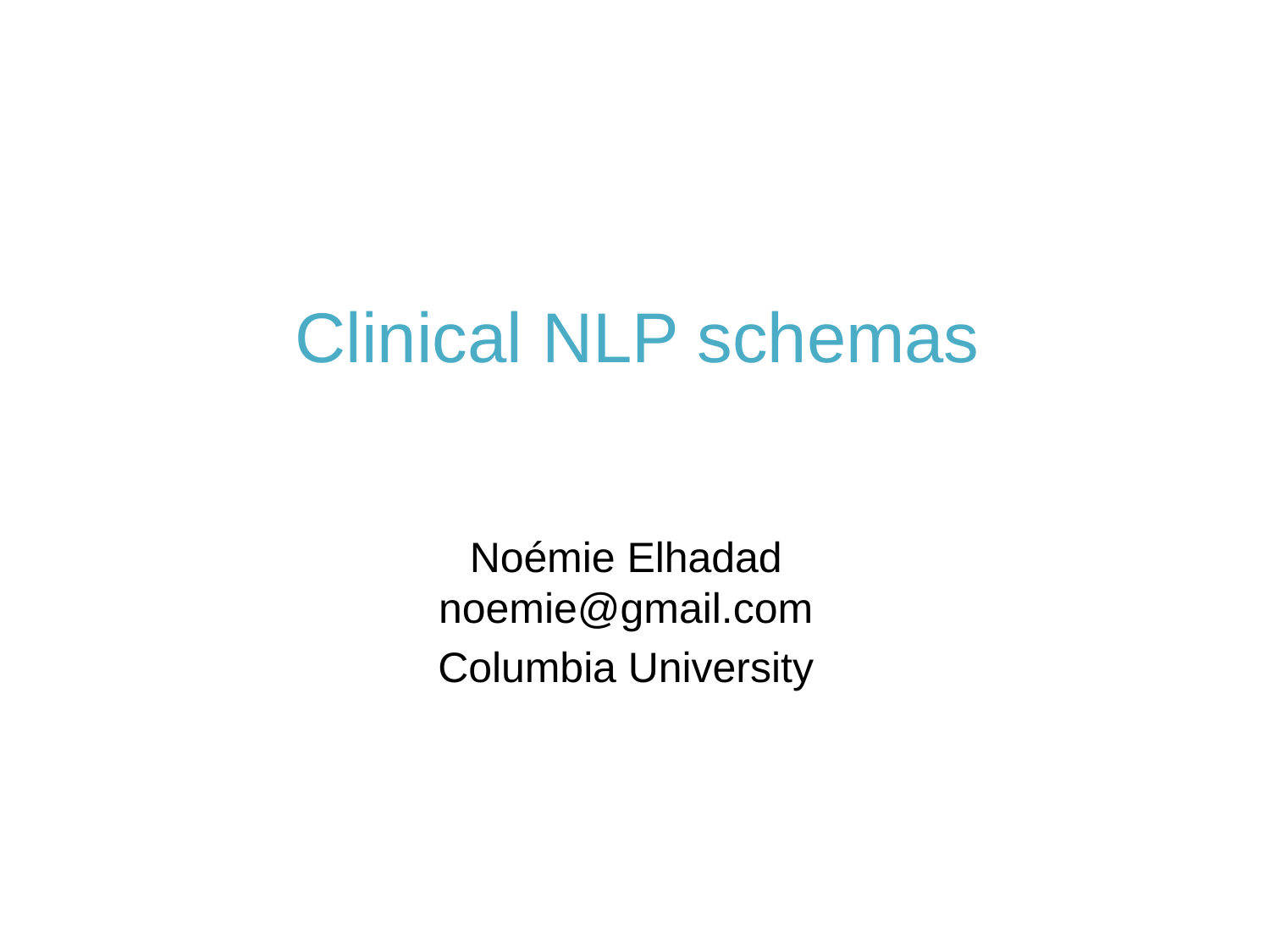

# Clinical NLP schemas
Noémie Elhadad
noemie@gmail.com
Columbia University